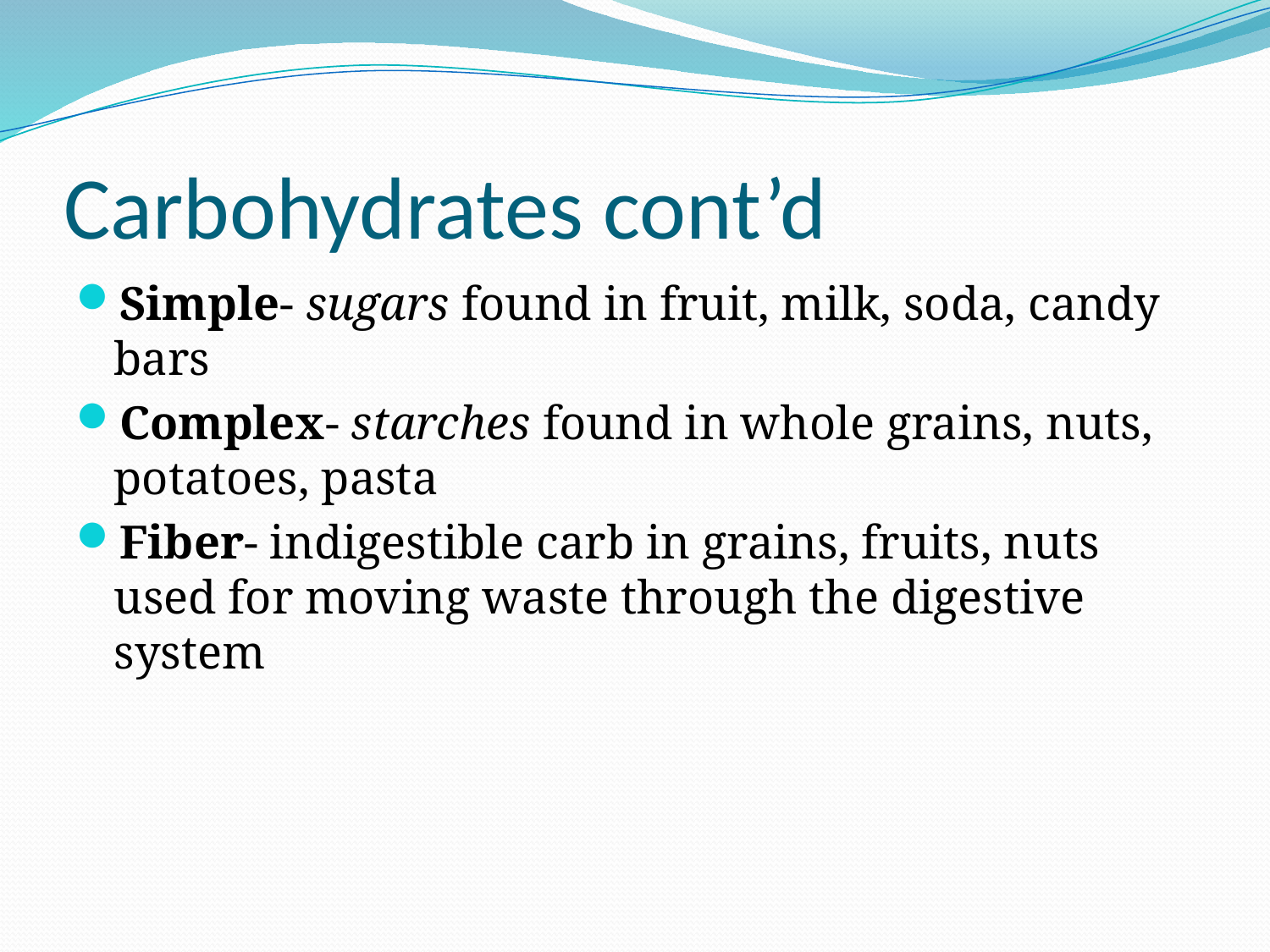

# Carbohydrates cont’d
Simple- sugars found in fruit, milk, soda, candy bars
Complex- starches found in whole grains, nuts, potatoes, pasta
Fiber- indigestible carb in grains, fruits, nuts used for moving waste through the digestive system